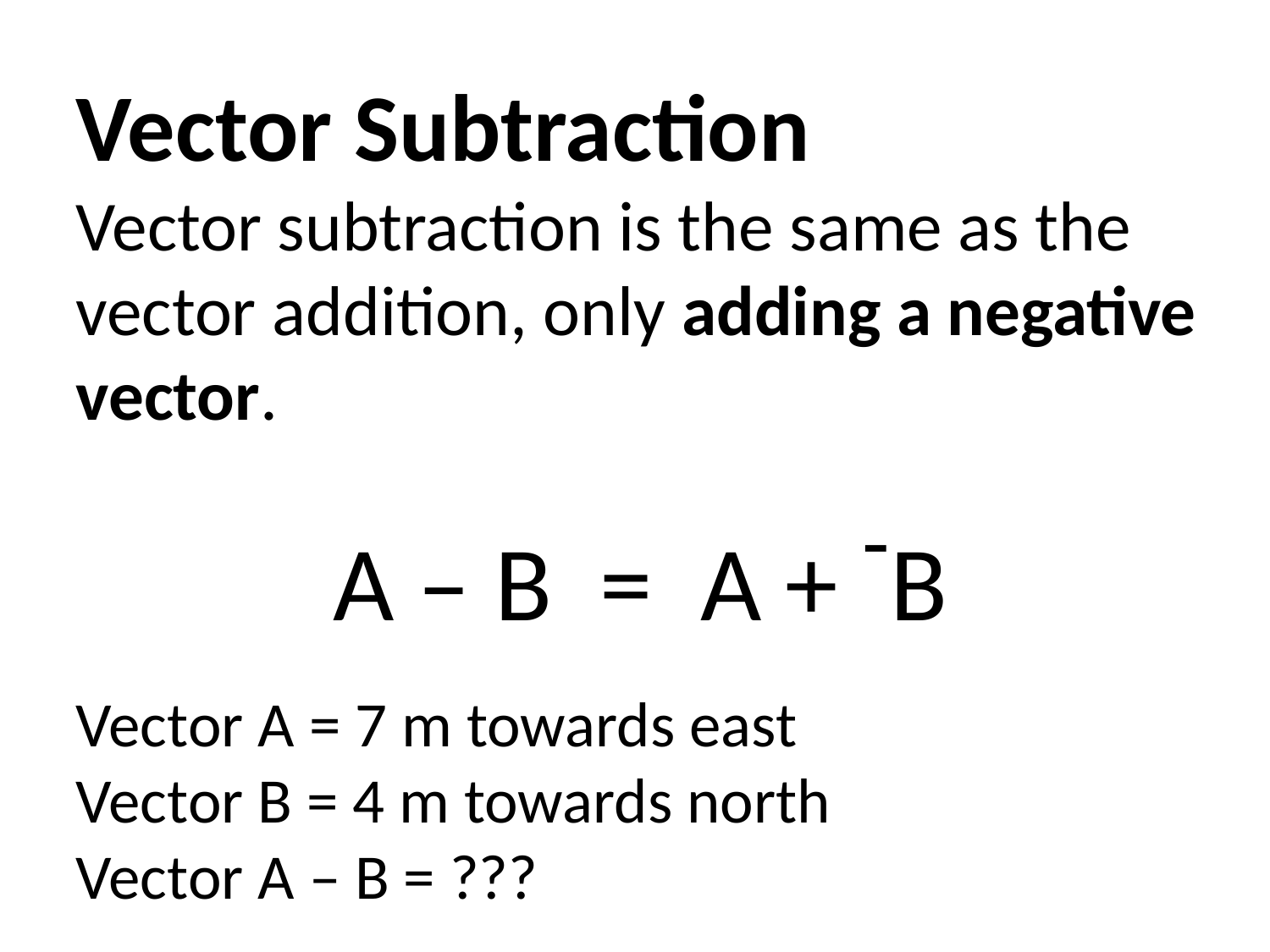

Vector Subtraction
Vector subtraction is the same as the vector addition, only adding a negative vector.
A – B  =  A + -B
Vector A = 7 m towards east
Vector B = 4 m towards north
Vector A – B = ???